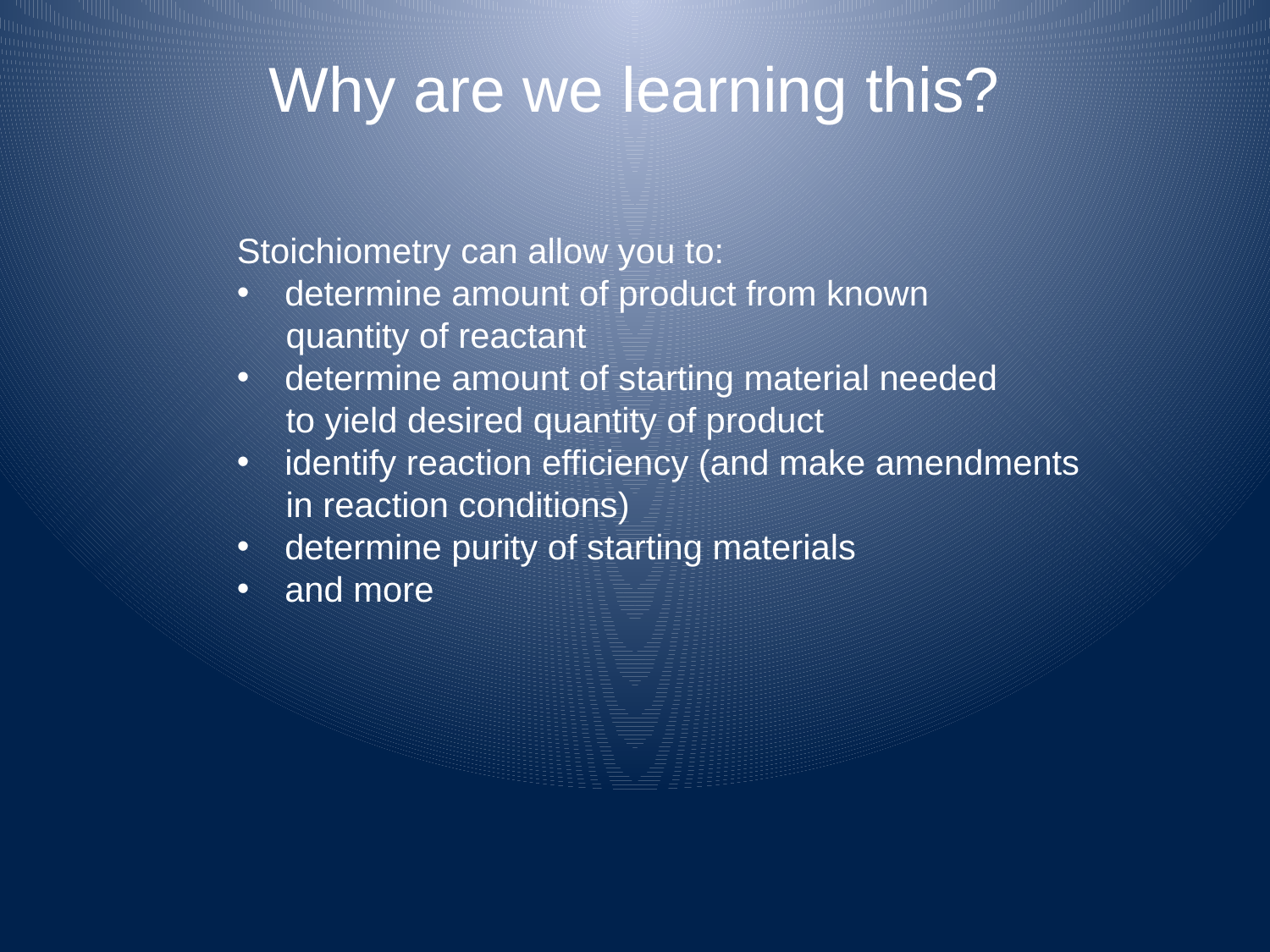

Why are we learning this?
Stoichiometry can allow you to:
determine amount of product from known
     quantity of reactant
determine amount of starting material needed
     to yield desired quantity of product
identify reaction efficiency (and make amendments
     in reaction conditions)
determine purity of starting materials
and more